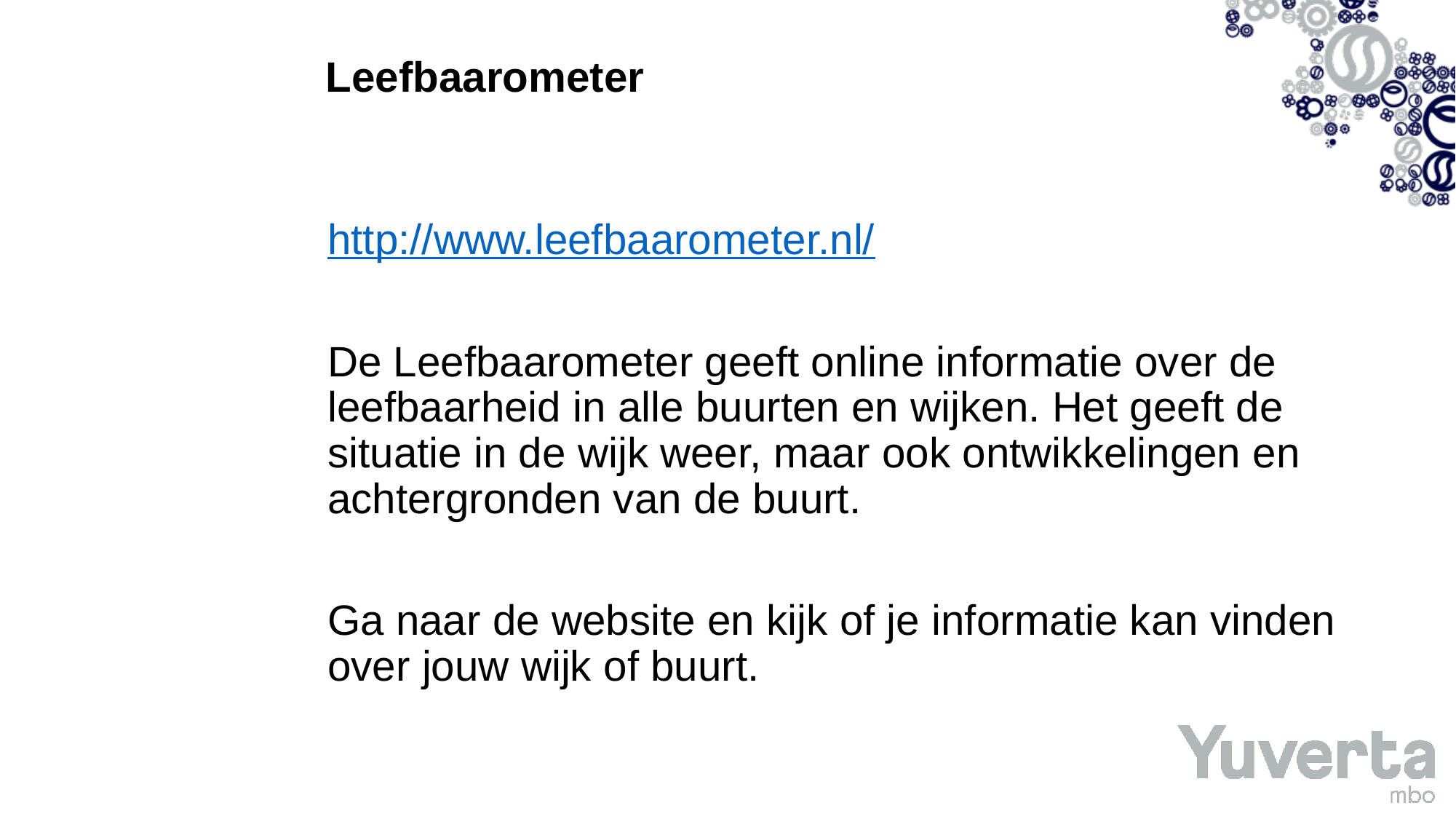

# Leefbaarometer
http://www.leefbaarometer.nl/

De Leefbaarometer geeft online informatie over de leefbaarheid in alle buurten en wijken. Het geeft de situatie in de wijk weer, maar ook ontwikkelingen en achtergronden van de buurt.

Ga naar de website en kijk of je informatie kan vinden over jouw wijk of buurt.